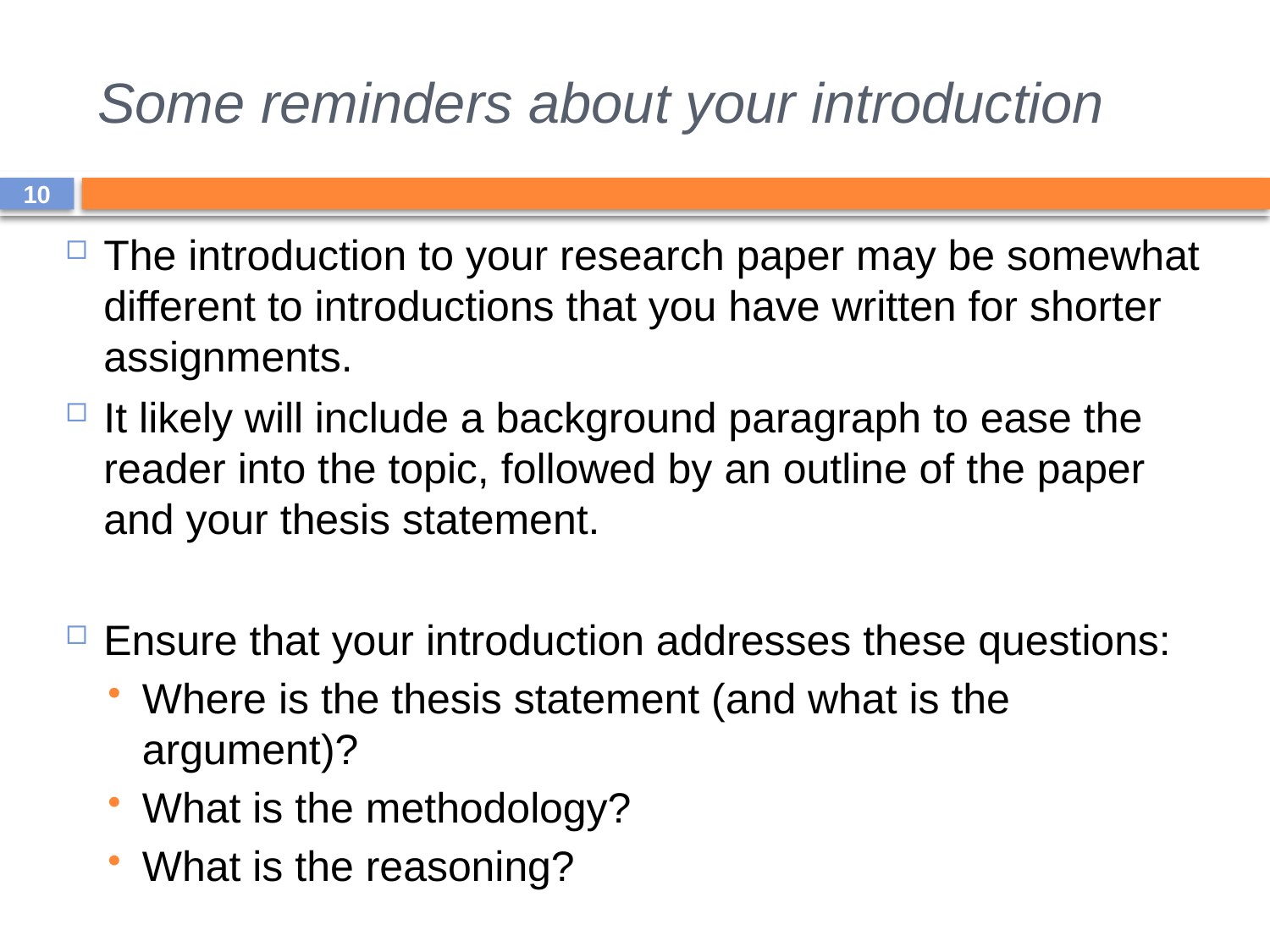

# Some reminders about your introduction
10
The introduction to your research paper may be somewhat different to introductions that you have written for shorter assignments.
It likely will include a background paragraph to ease the reader into the topic, followed by an outline of the paper and your thesis statement.

Ensure that your introduction addresses these questions:
Where is the thesis statement (and what is the argument)?
What is the methodology?
What is the reasoning?